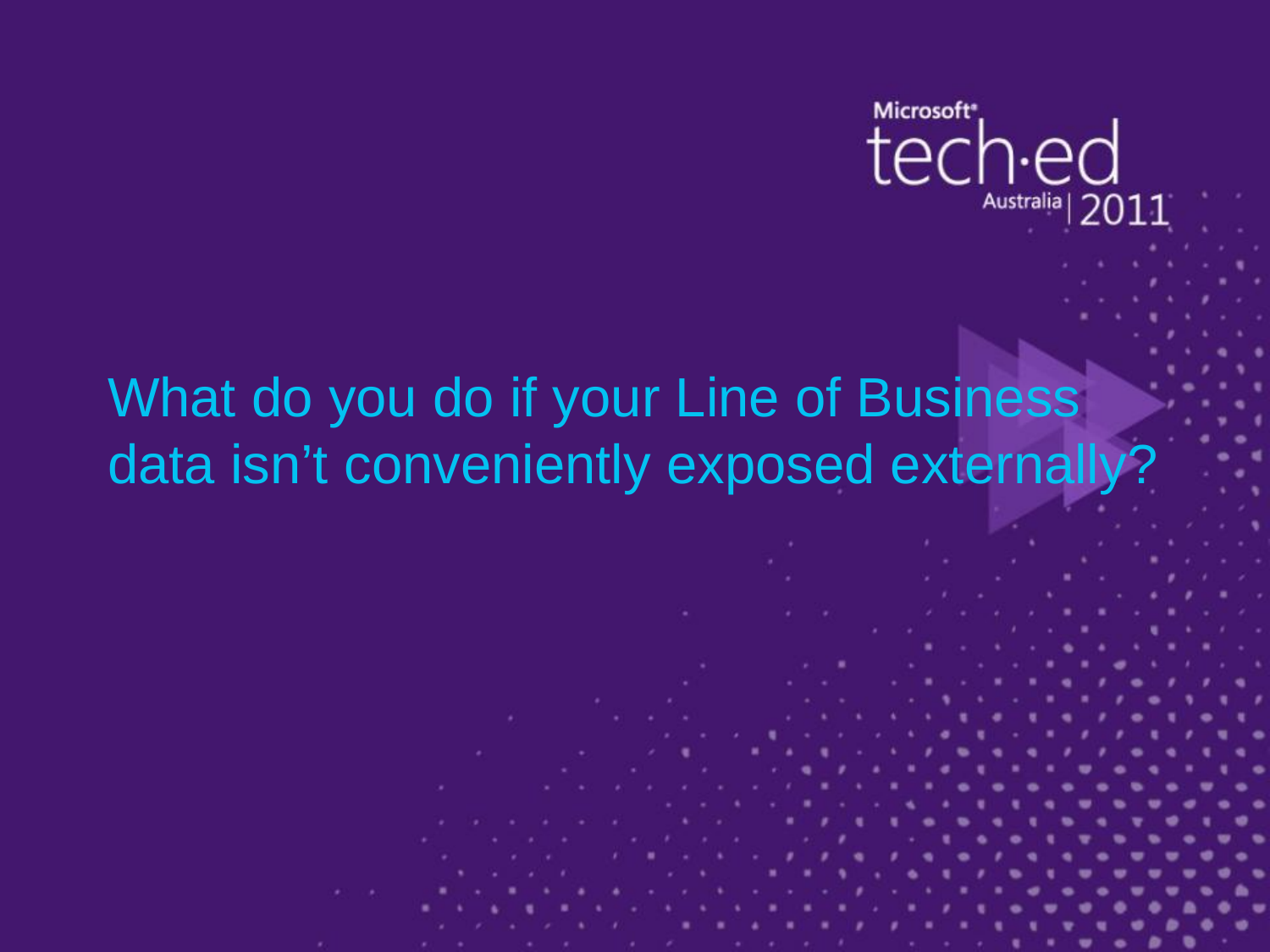

# What do you do if your Line of Business data isn’t conveniently exposed externally?